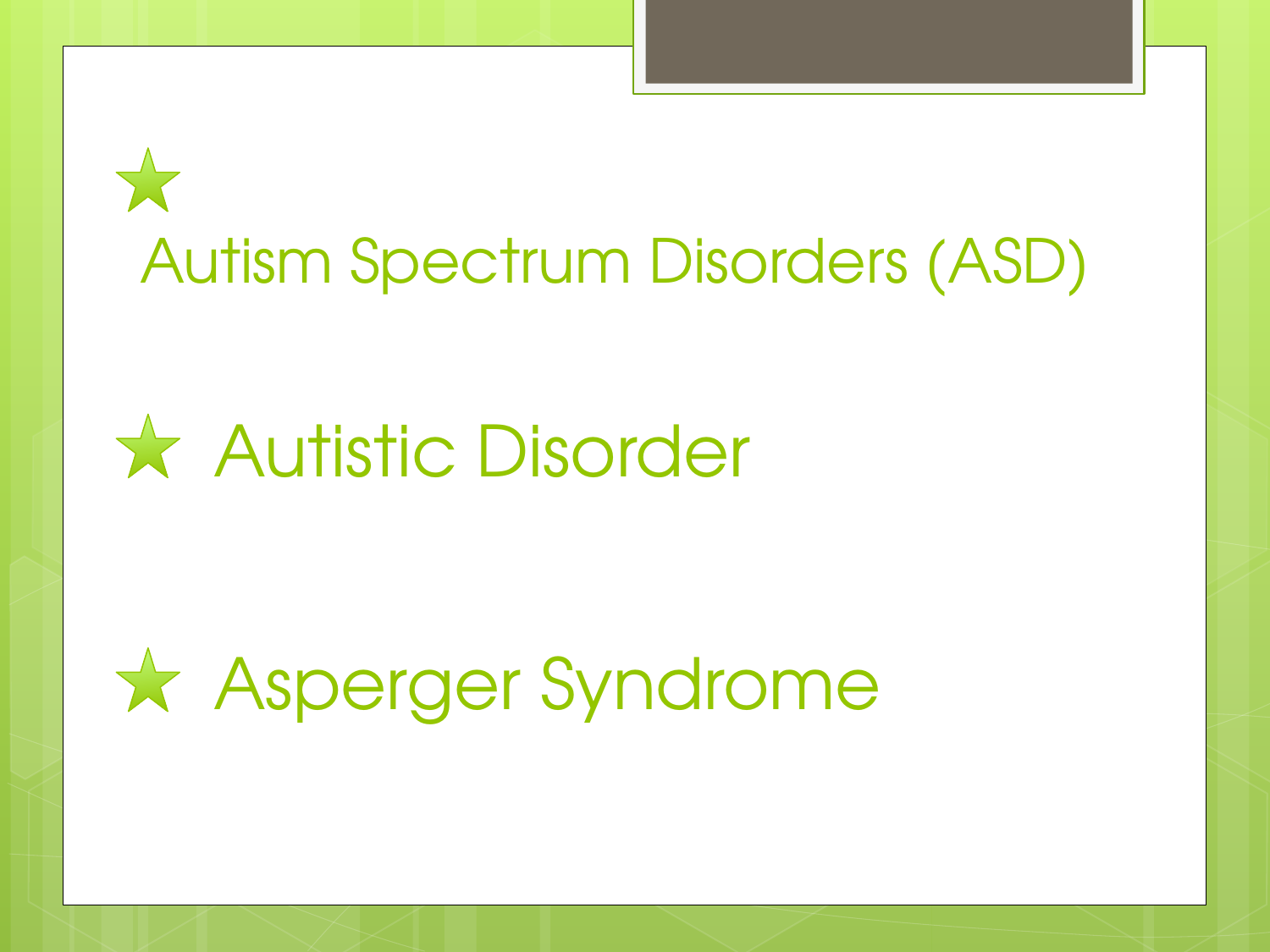

# Autism Spectrum Disorders (ASD)

Autistic Disorder

Asperger Syndrome